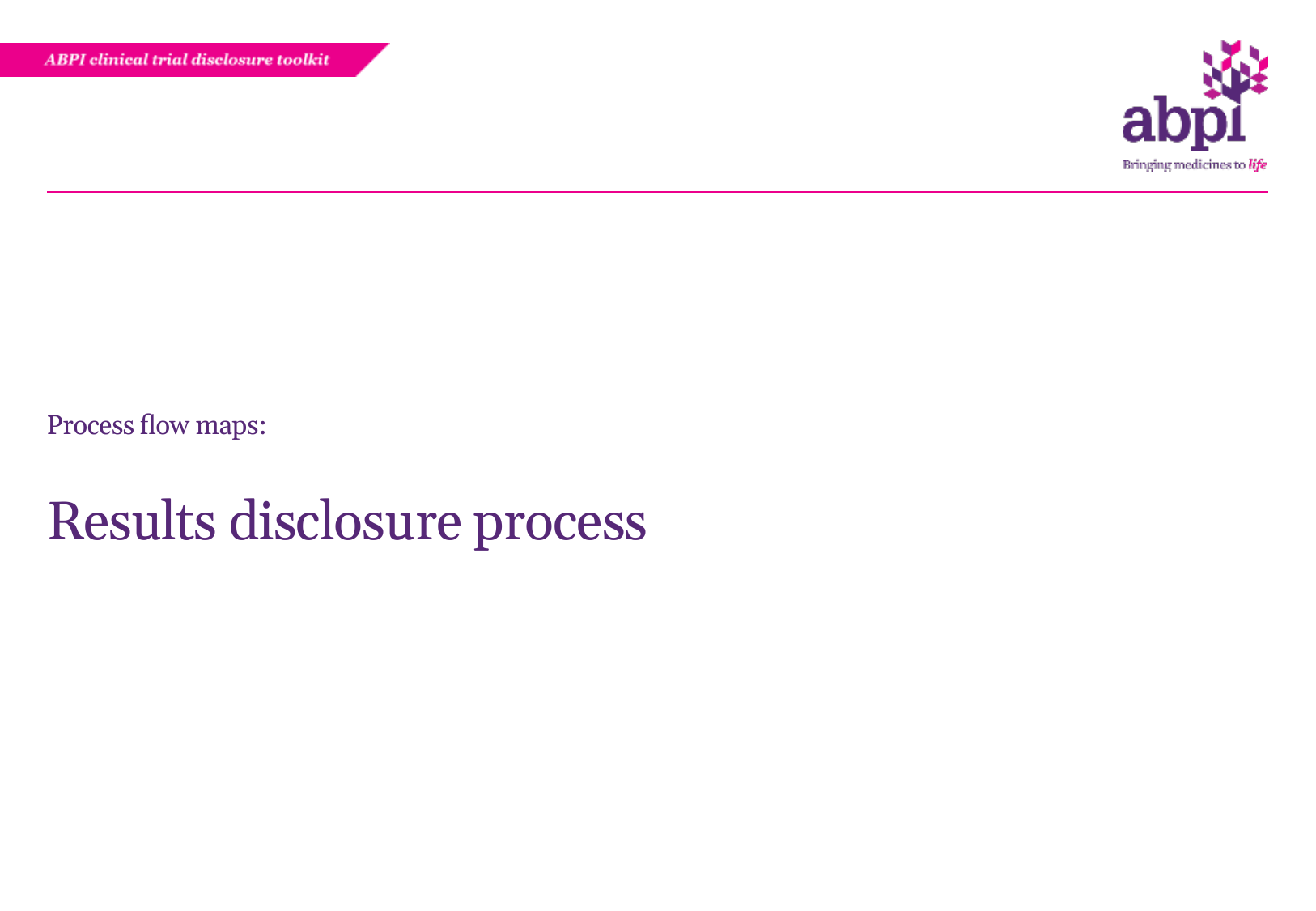

Process flow maps:
# Results disclosure process